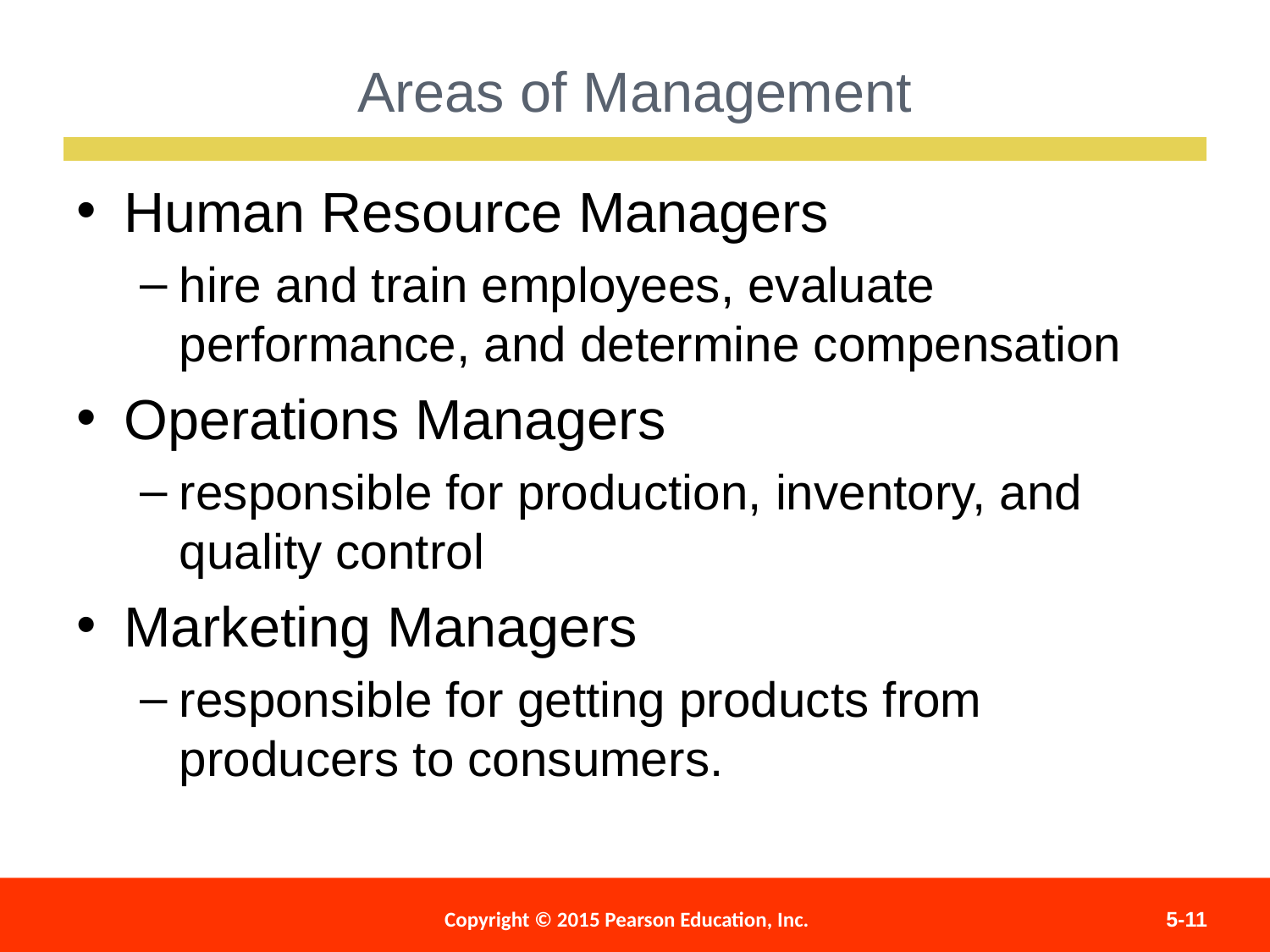

Areas of Management
Human Resource Managers
hire and train employees, evaluate performance, and determine compensation
Operations Managers
responsible for production, inventory, and quality control
Marketing Managers
responsible for getting products from producers to consumers.